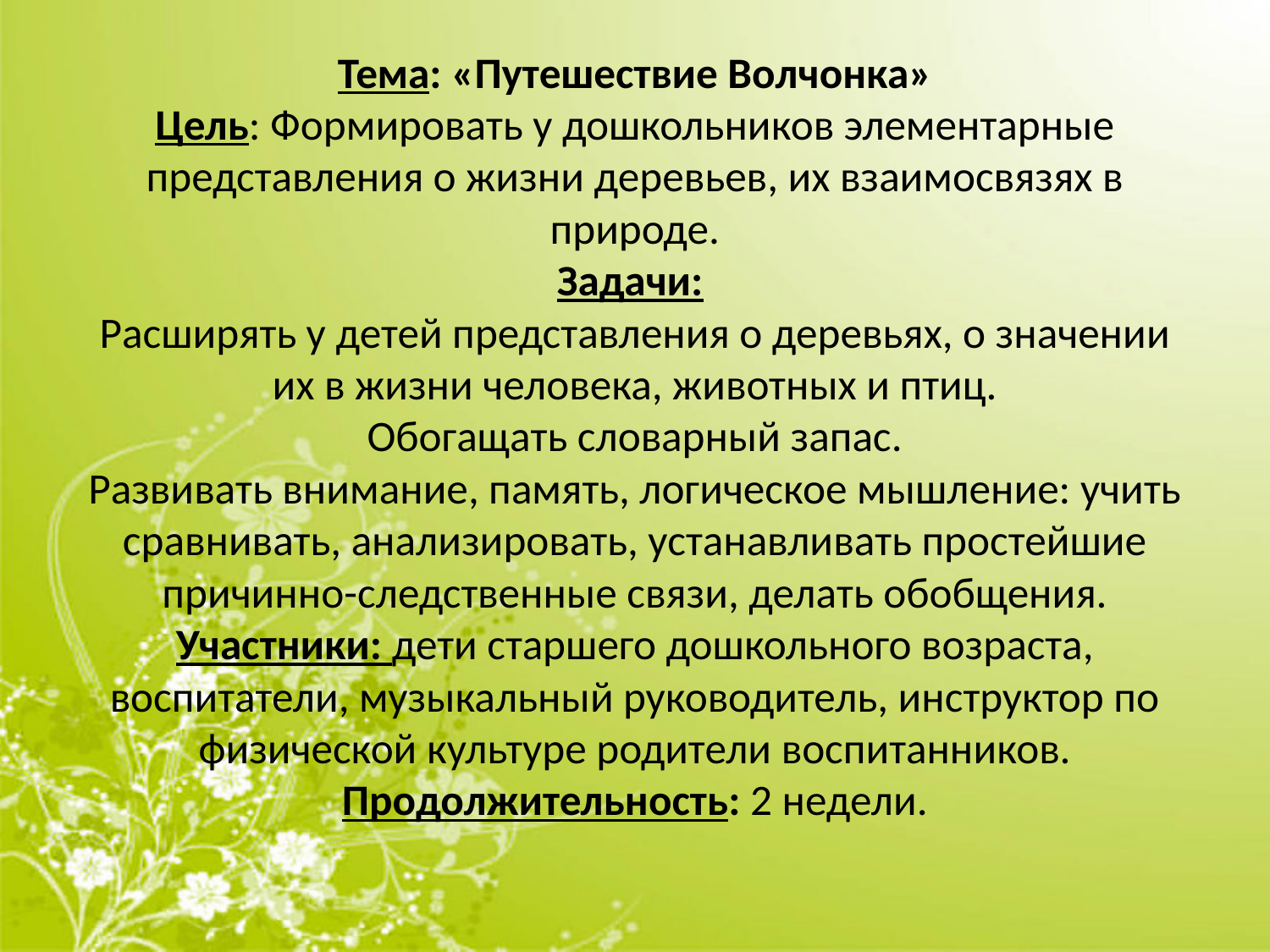

# Тема: «Путешествие Волчонка» Цель: Формировать у дошкольников элементарные представления о жизни деревьев, их взаимосвязях в природе. Задачи: Расширять у детей представления о деревьях, о значении их в жизни человека, животных и птиц. Обогащать словарный запас. Развивать внимание, память, логическое мышление: учить сравнивать, анализировать, устанавливать простейшие причинно-следственные связи, делать обобщения. Участники: дети старшего дошкольного возраста, воспитатели, музыкальный руководитель, инструктор по физической культуре родители воспитанников. Продолжительность: 2 недели.